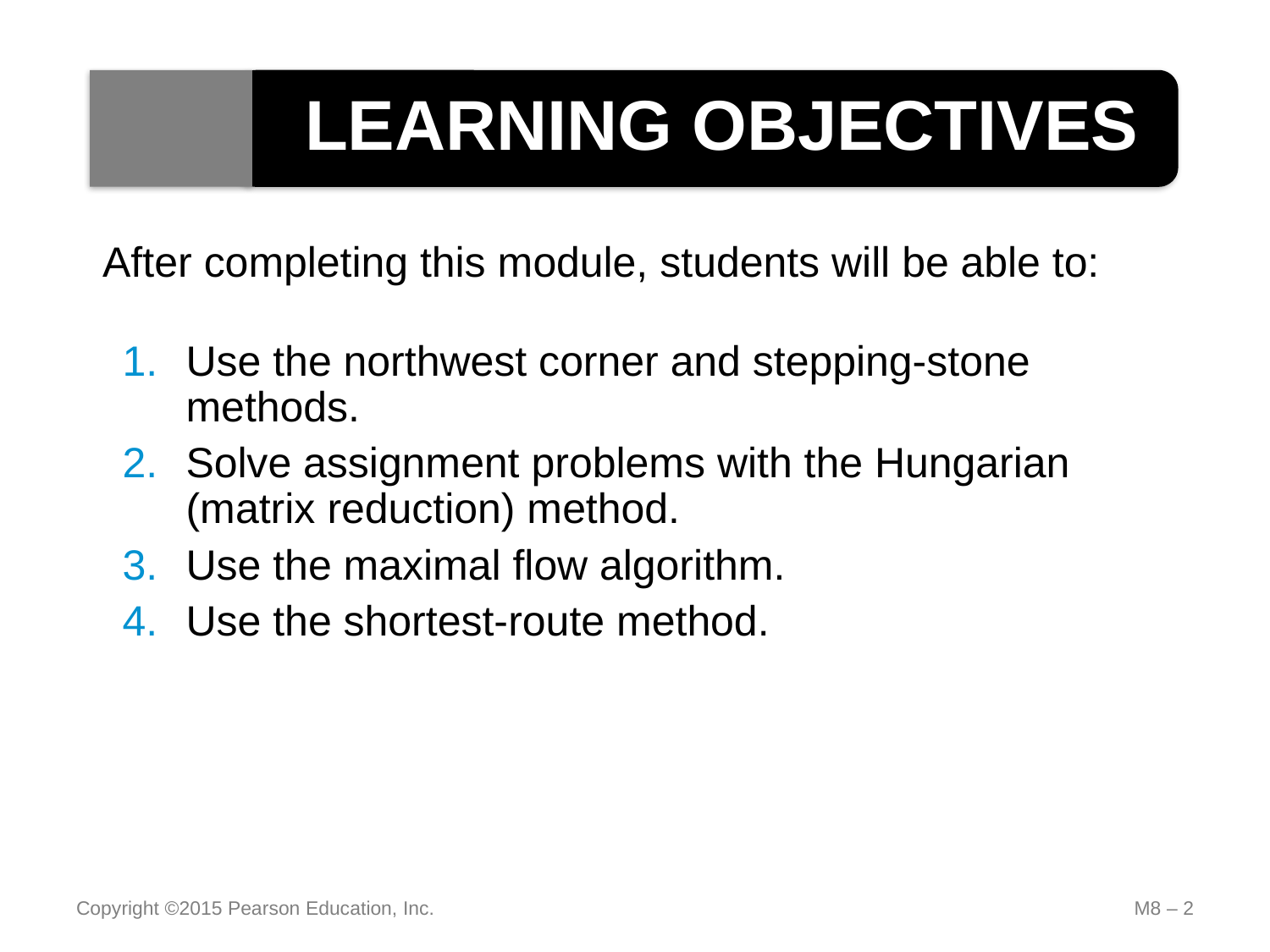

LEARNING OBJECTIVES
After completing this module, students will be able to:
Use the northwest corner and stepping-stone methods.
Solve assignment problems with the Hungarian (matrix reduction) method.
Use the maximal flow algorithm.
Use the shortest-route method.
Copyright ©2015 Pearson Education, Inc.
M8 – 2